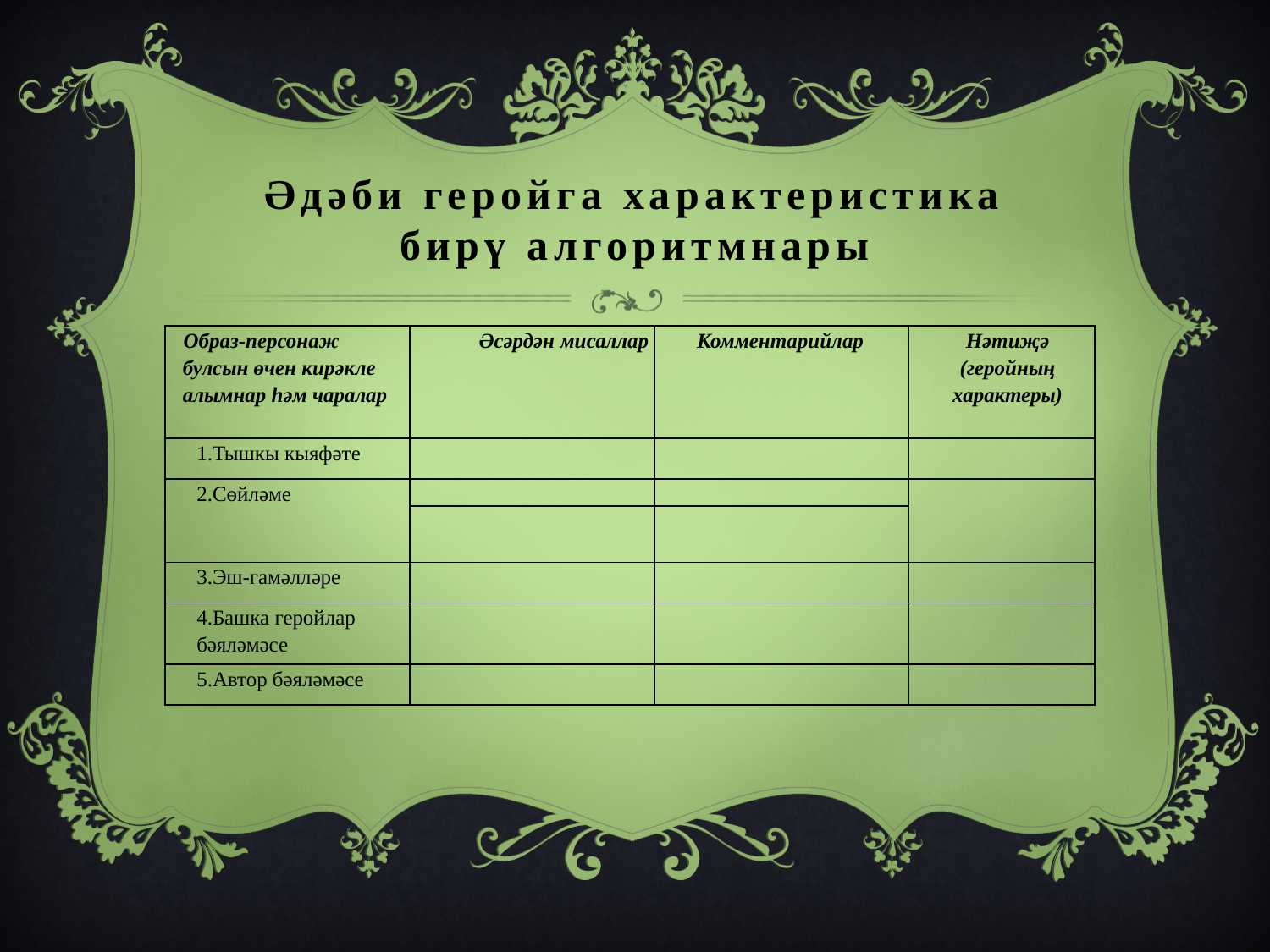

# Әдәби геройга характеристика бирү алгоритмнары
| Образ-персонаж булсын өчен кирәкле алымнар һәм чаралар | Әсәрдән мисаллар | Комментарийлар | Нәтиҗә (геройның характеры) |
| --- | --- | --- | --- |
| 1.Тышкы кыяфәте |  |  |  |
| 2.Сөйләме |  |  |  |
|  |  |  |  |
| 3.Эш-гамәлләре |  |  |  |
| 4.Башка геройлар бәяләмәсе |  |  |  |
| 5.Автор бәяләмәсе |  |  |  |